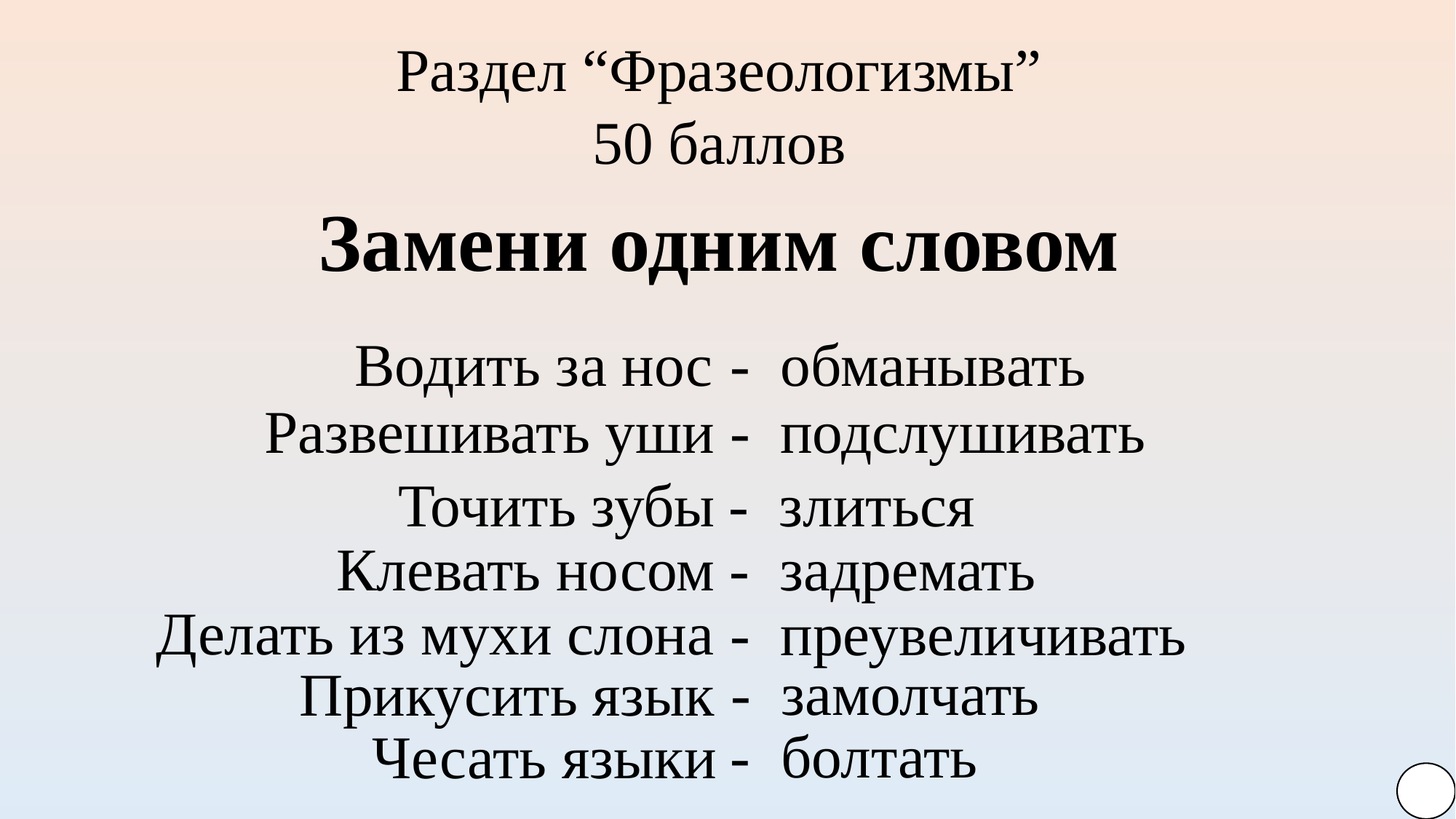

Раздел “Фразеологизмы”
50 баллов

Замени одним словом
Водить за нос
 -  обманывать
Развешивать уши
 -  подслушивать
Точить зубы
 -  злиться
Клевать носом
 -  задремать
Делать из мухи слона
 -  преувеличивать
 -  замолчать
Прикусить язык
 -  болтать
Чесать языки